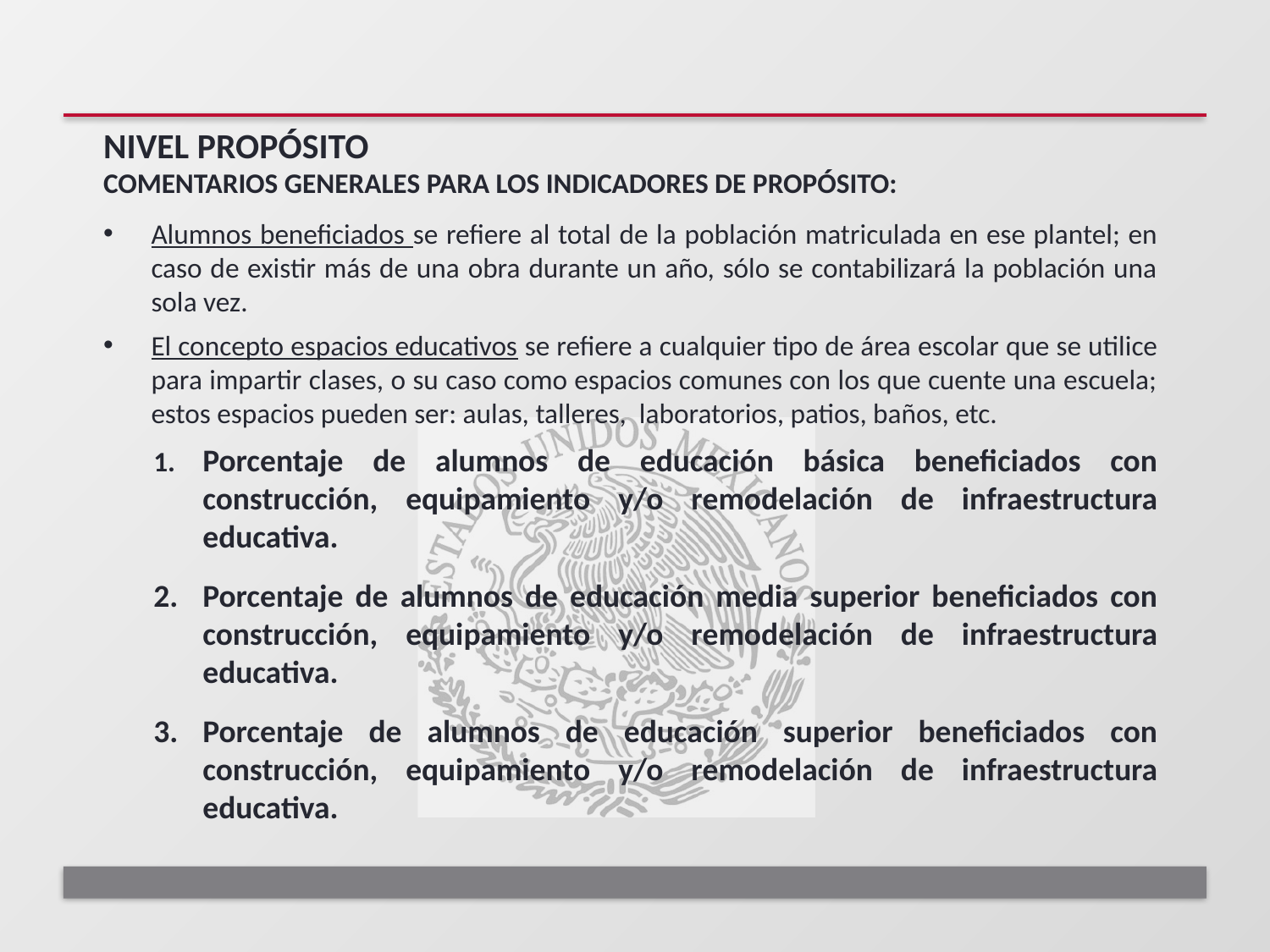

NIVEL PROPÓSITO
COMENTARIOS GENERALES PARA LOS INDICADORES DE PROPÓSITO:

Alumnos beneficiados se refiere al total de la población matriculada en ese plantel; en caso de existir más de una obra durante un año, sólo se contabilizará la población una sola vez.
El concepto espacios educativos se refiere a cualquier tipo de área escolar que se utilice para impartir clases, o su caso como espacios comunes con los que cuente una escuela; estos espacios pueden ser: aulas, talleres,  laboratorios, patios, baños, etc.
1.	Porcentaje de alumnos de educación básica beneficiados con construcción, equipamiento y/o remodelación de infraestructura educativa.
2.	Porcentaje de alumnos de educación media superior beneficiados con construcción, equipamiento y/o remodelación de infraestructura educativa.
3.	Porcentaje de alumnos de educación superior beneficiados con construcción, equipamiento y/o remodelación de infraestructura educativa.